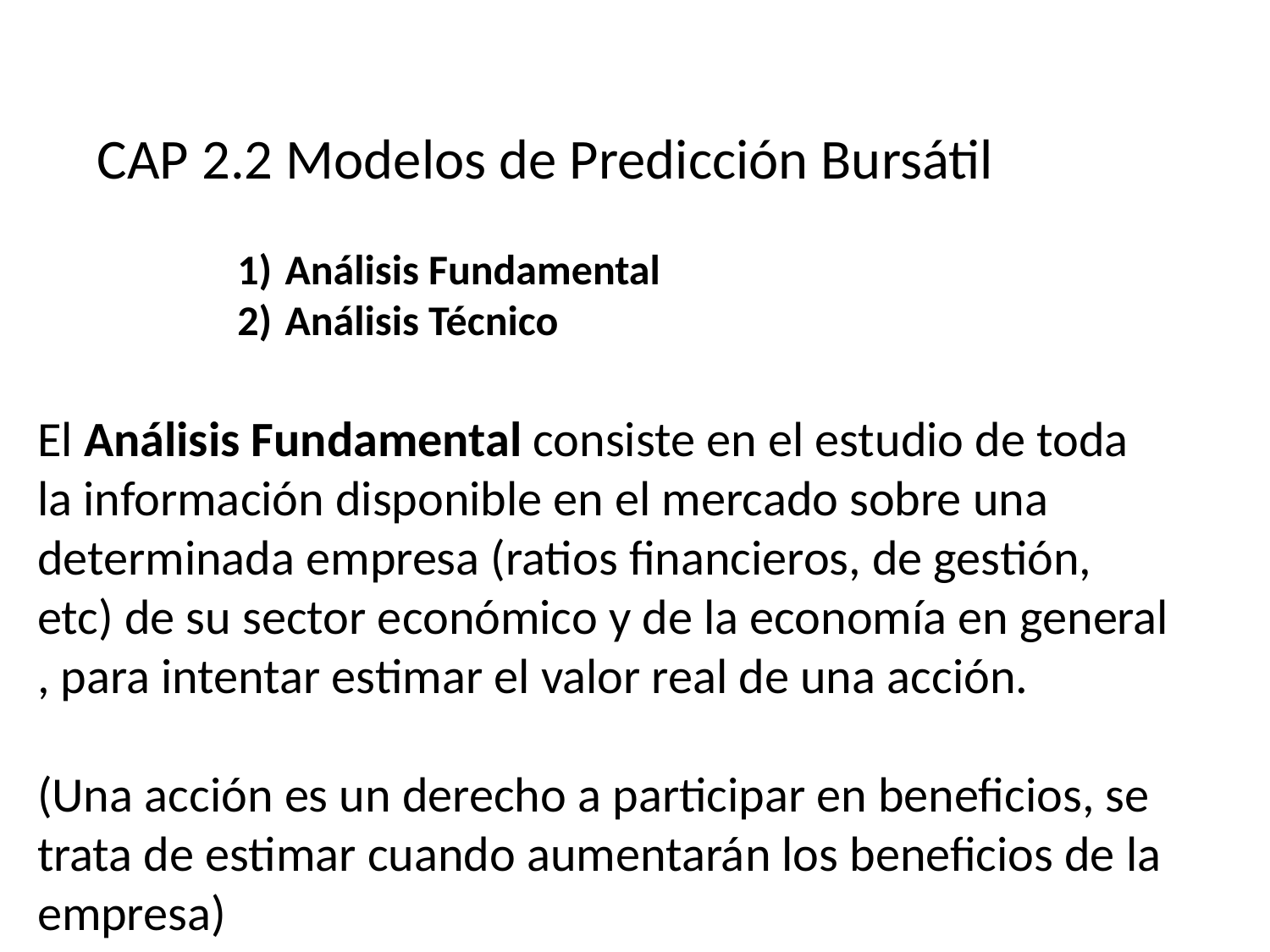

CAP 2.2 Modelos de Predicción Bursátil
Análisis Fundamental
Análisis Técnico
El Análisis Fundamental consiste en el estudio de toda la información disponible en el mercado sobre una determinada empresa (ratios financieros, de gestión, etc) de su sector económico y de la economía en general , para intentar estimar el valor real de una acción.

(Una acción es un derecho a participar en beneficios, se trata de estimar cuando aumentarán los beneficios de la empresa)